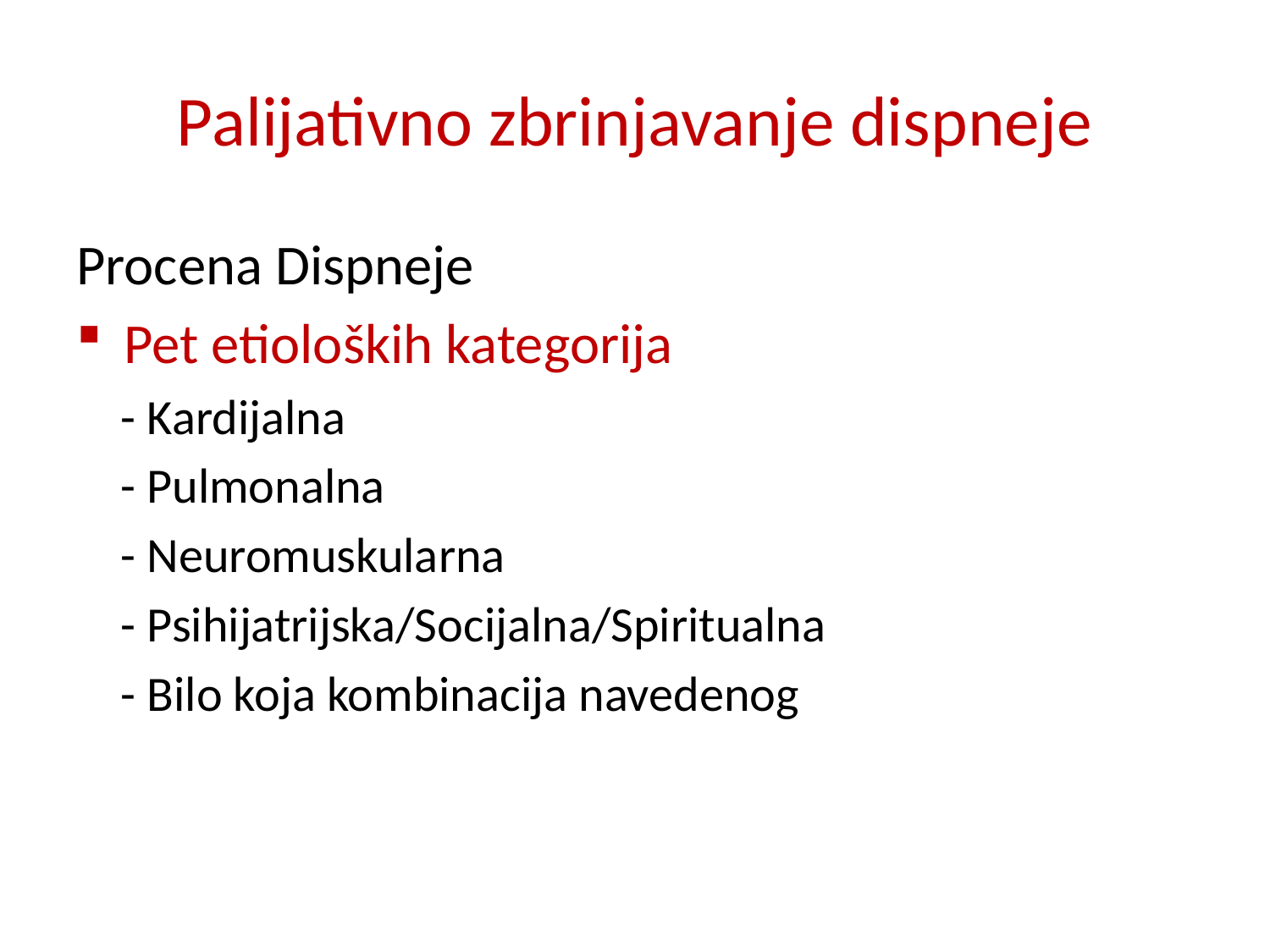

# Palijativno zbrinjavanje dispneje
Procena Dispneje
Pet etioloških kategorija
    - Kardijalna
    - Pulmonalna
    - Neuromuskularna
    - Psihijatrijska/Socijalna/Spiritualna
    - Bilo koja kombinacija navedenog